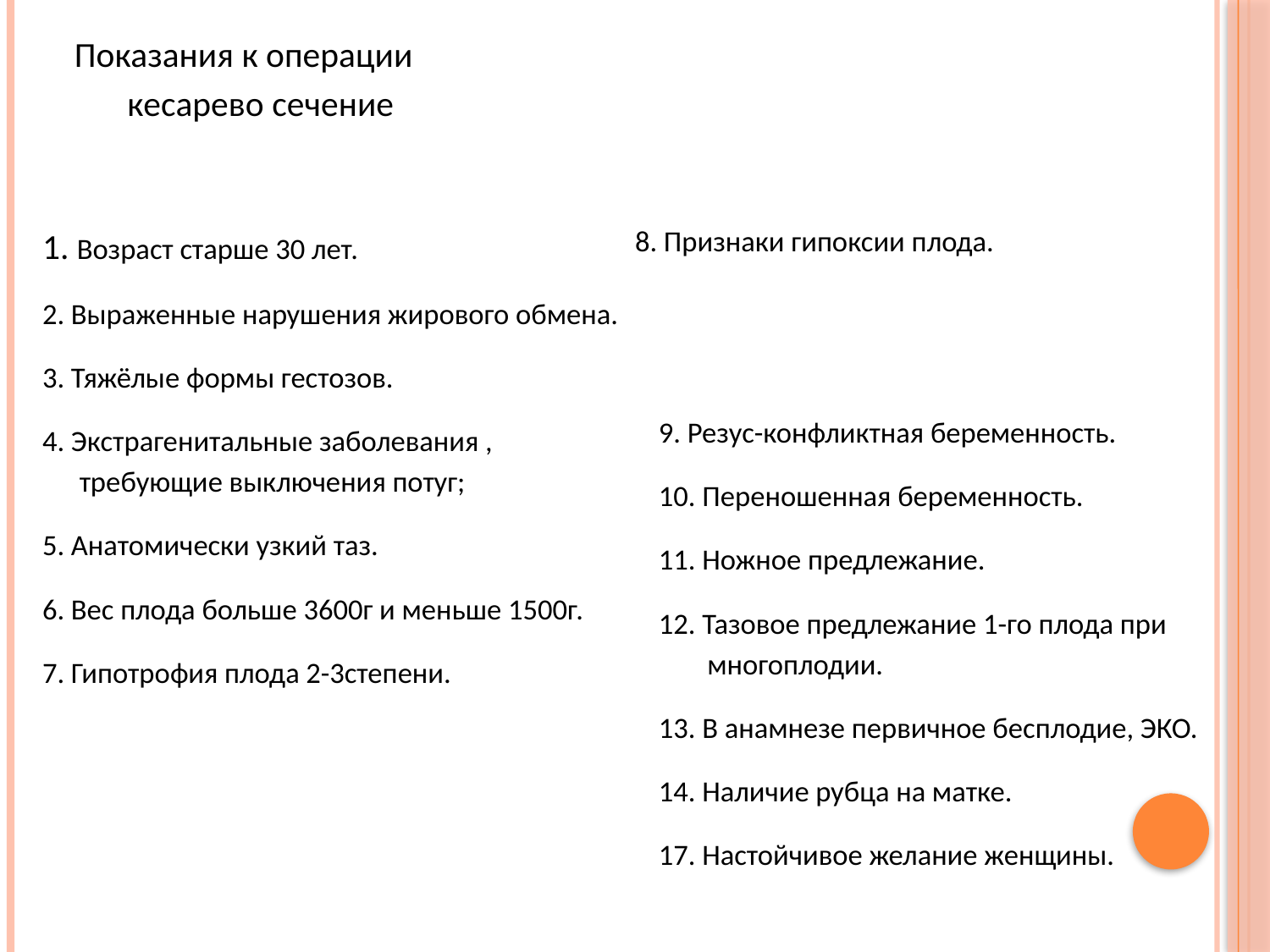

Показания к операции                                  кесарево сечение

1. Возраст старше 30 лет.
2. Выраженные нарушения жирового обмена.
3. Тяжёлые формы гестозов.
4. Экстрагенитальные заболевания , требующие выключения потуг;
5. Анатомически узкий таз.
6. Вес плода больше 3600г и меньше 1500г.
7. Гипотрофия плода 2-3степени.

8. Признаки гипоксии плода.

9. Резус-конфликтная беременность.
10. Переношенная беременность.
11. Ножное предлежание.
12. Тазовое предлежание 1-го плода при многоплодии.
13. В анамнезе первичное бесплодие, ЭКО.
14. Наличие рубца на матке.
17. Настойчивое желание женщины.